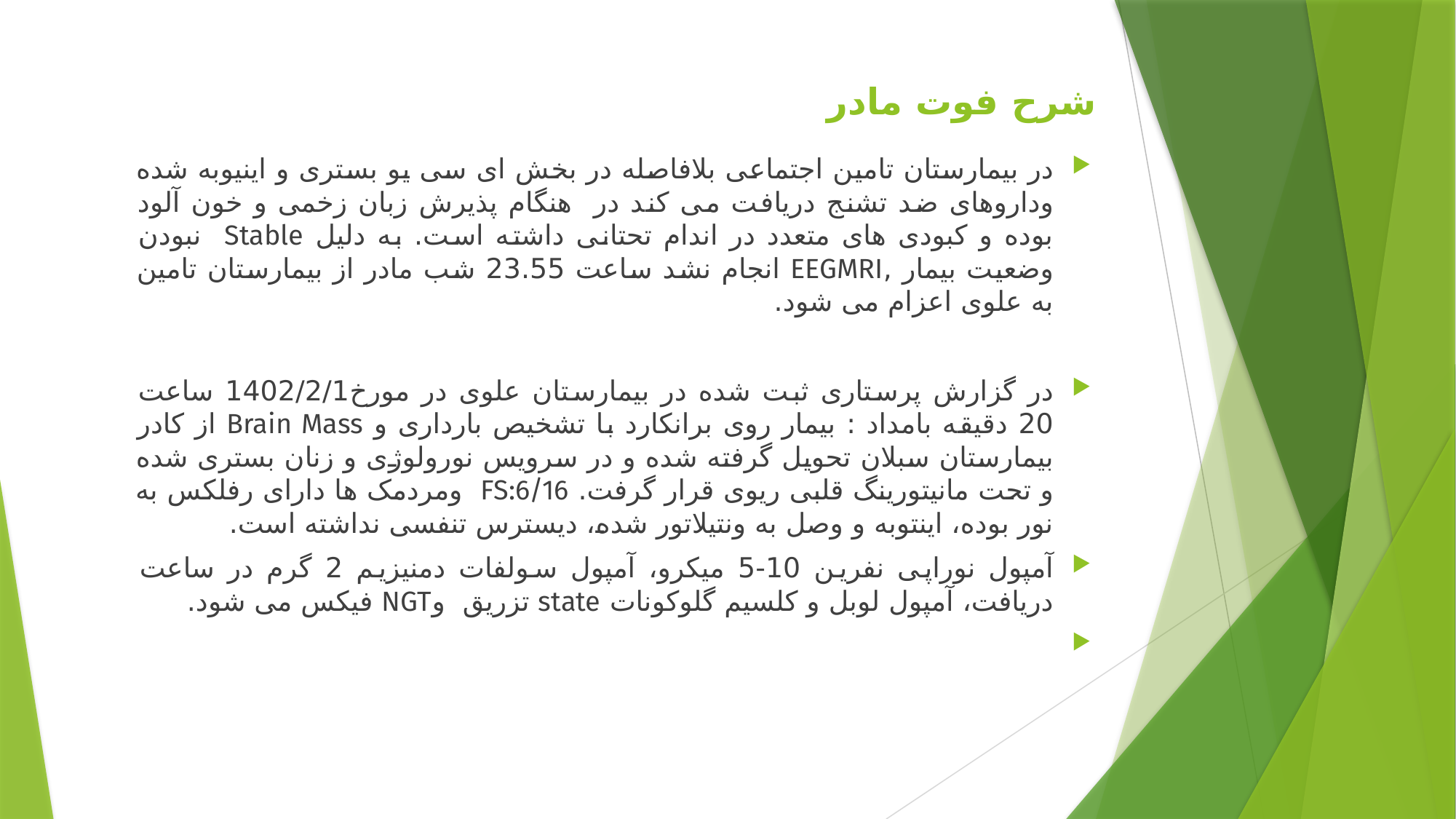

# شرح فوت مادر
در بیمارستان تامین اجتماعی بلافاصله در بخش ای سی یو بستری و اینیوبه شده وداروهای ضد تشنج دریافت می کند در  هنگام پذیرش زبان زخمی و خون آلود بوده و کبودی های متعدد در اندام تحتانی داشته است. به دلیل Stable  نبودن وضعیت بیمار ,EEGMRI انجام نشد ساعت 23.55 شب مادر از بیمارستان تامین به علوی اعزام می شود.

در گزارش پرستاری ثبت شده در بیمارستان علوی در مورخ1402/2/1 ساعت 20 دقیقه بامداد : بیمار روی برانکارد با تشخیص بارداری و Brain Mass از کادر بیمارستان سبلان تحویل گرفته شده و در سرویس نورولوژی و زنان بستری شده و تحت مانیتورینگ قلبی ریوی قرار گرفت. FS:6/16  ومردمک ها دارای رفلکس به نور بوده، اینتوبه و وصل به ونتیلاتور شده، دیسترس تنفسی نداشته است.
آمپول نوراپی نفرین 10-5 میکرو، آمپول سولفات دمنیزیم 2 گرم در ساعت دریافت، آمپول لوبل و کلسیم گلوکونات state تزریق  وNGT فیکس می شود.